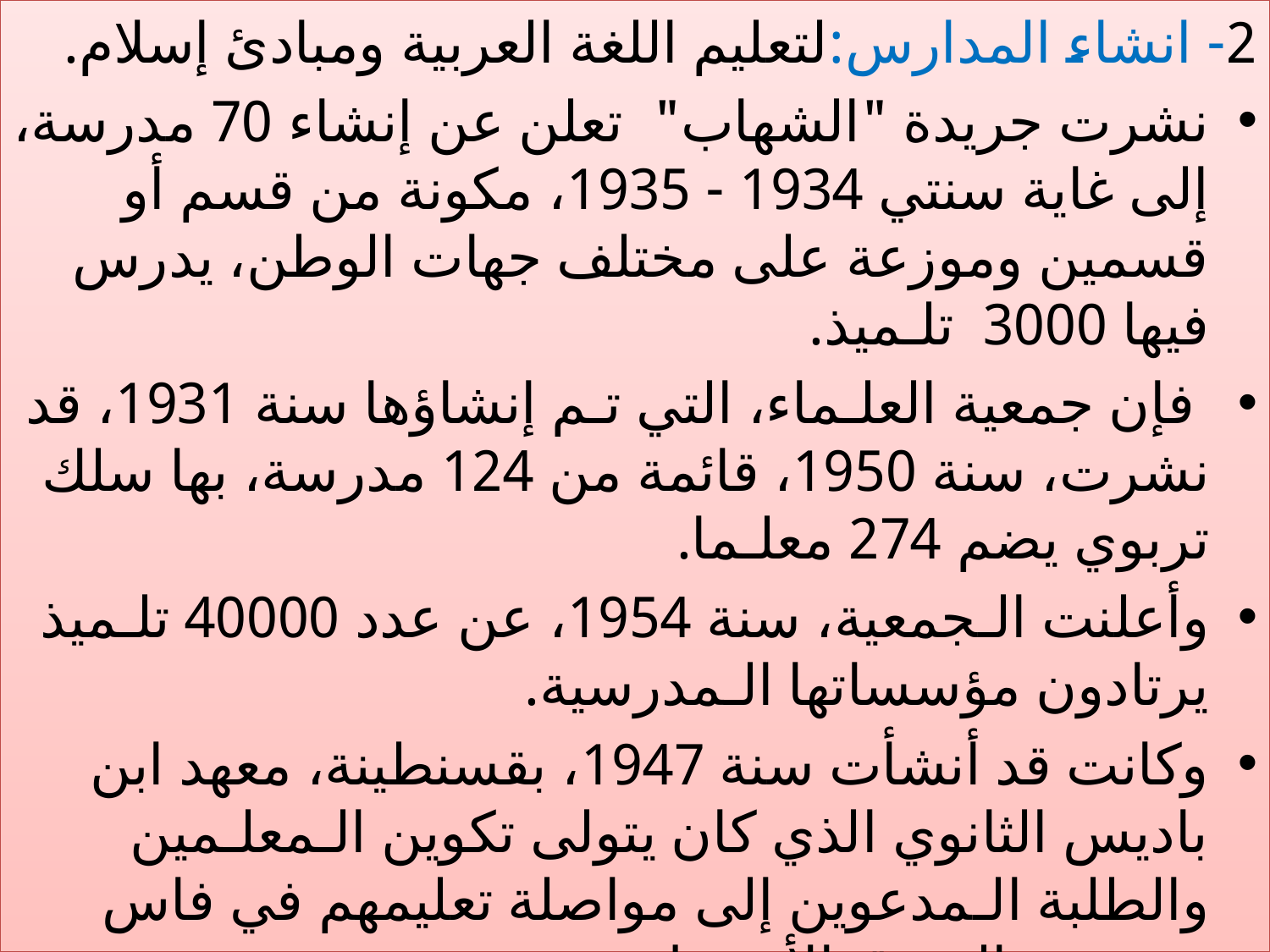

2- انشاء المدارس:لتعليم اللغة العربية ومبادئ إسلام.
نشرت جريدة "الشهاب"  تعلن عن إنشاء 70 مدرسة، إلى غاية سنتي 1934 - 1935، مكونة من قسم أو قسمين وموزعة على مختلف جهات الوطن، يدرس فيها 3000  تلـميذ.
 فإن جمعية العلـماء، التي تـم إنشاؤها سنة 1931، قد نشرت، سنة 1950، قائمة من 124 مدرسة، بها سلك تربوي يضم 274 معلـما.
وأعلنت الـجمعية، سنة 1954، عن عدد 40000 تلـميذ يرتادون مؤسساتها الـمدرسية.
وكانت قد أنشأت سنة 1947، بقسنطينة، معهد ابن باديس الثانوي الذي كان يتولى تكوين الـمعلـمين والطلبة الـمدعوين إلى مواصلة تعليمهم في فاس وتونس والشرق الأوسط.